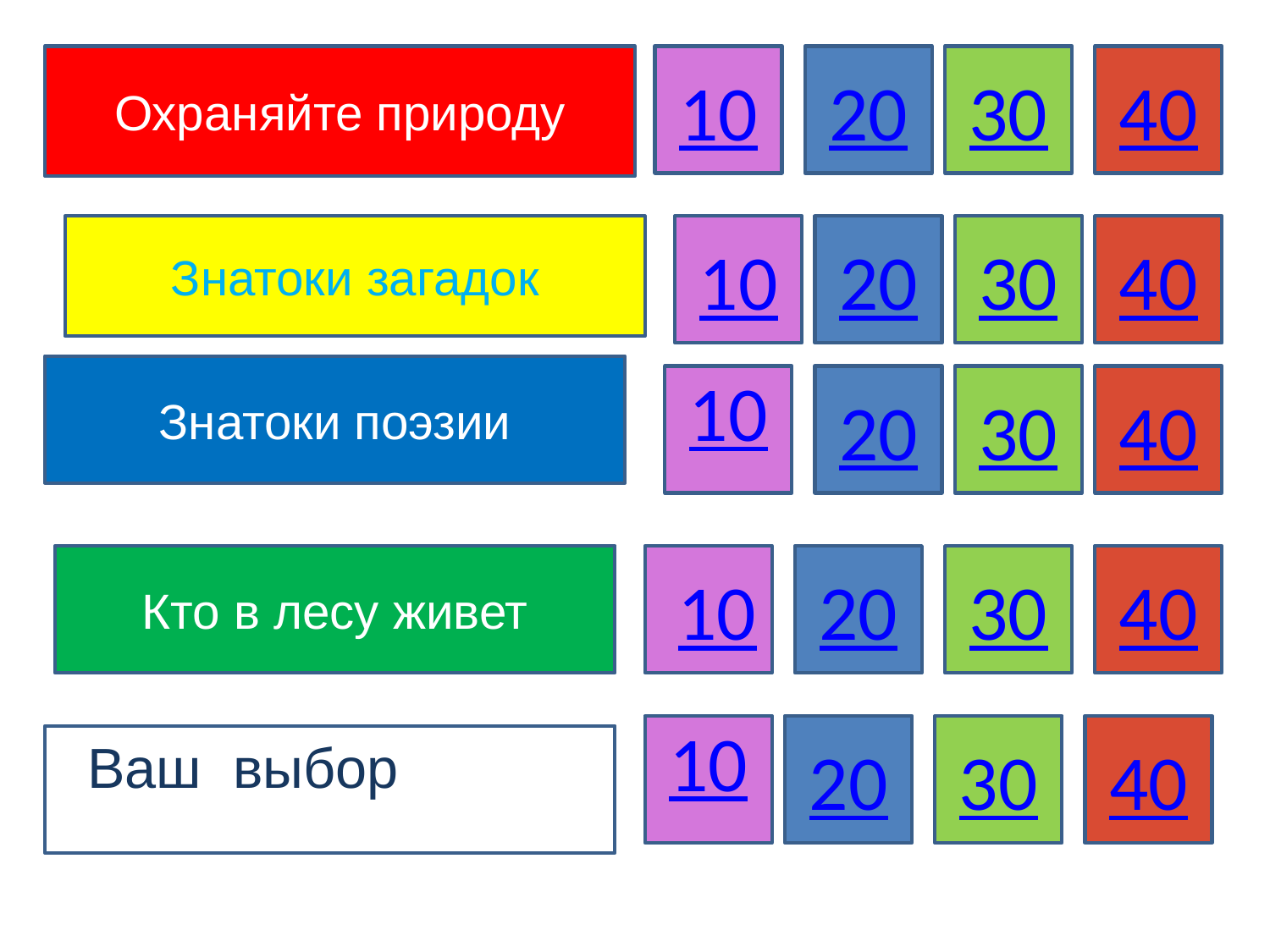

#
Охраняйте природу
10
20
30
40
Знатоки загадок
10
20
30
40
Знатоки поэзии
10

20
30
40
Кто в лесу живет
 10
20
30
40
10

20
30
40
Ваш выбор
Ваш  выбор